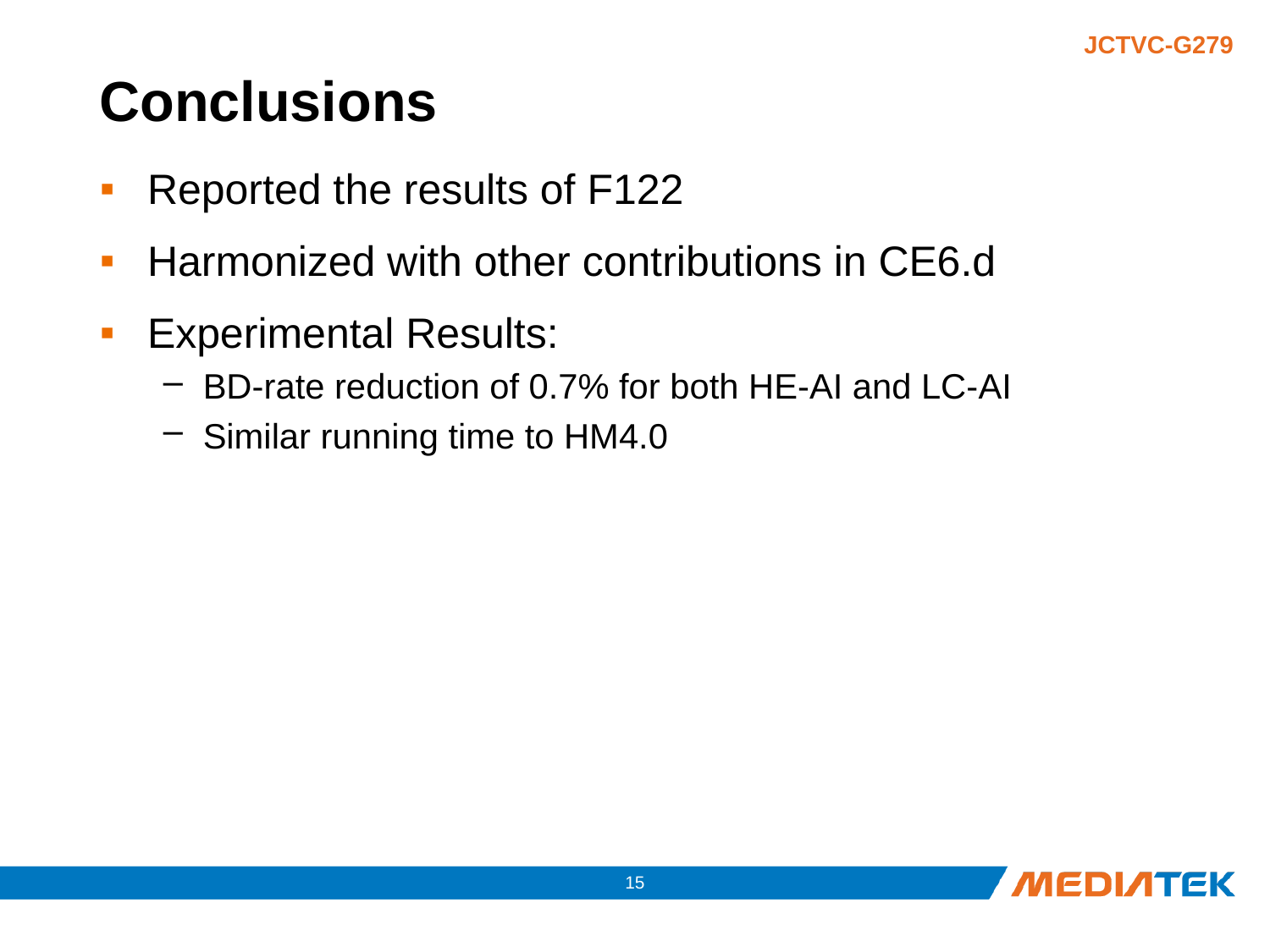

# Conclusions
Reported the results of F122
Harmonized with other contributions in CE6.d
Experimental Results:
BD-rate reduction of 0.7% for both HE-AI and LC-AI
Similar running time to HM4.0
15